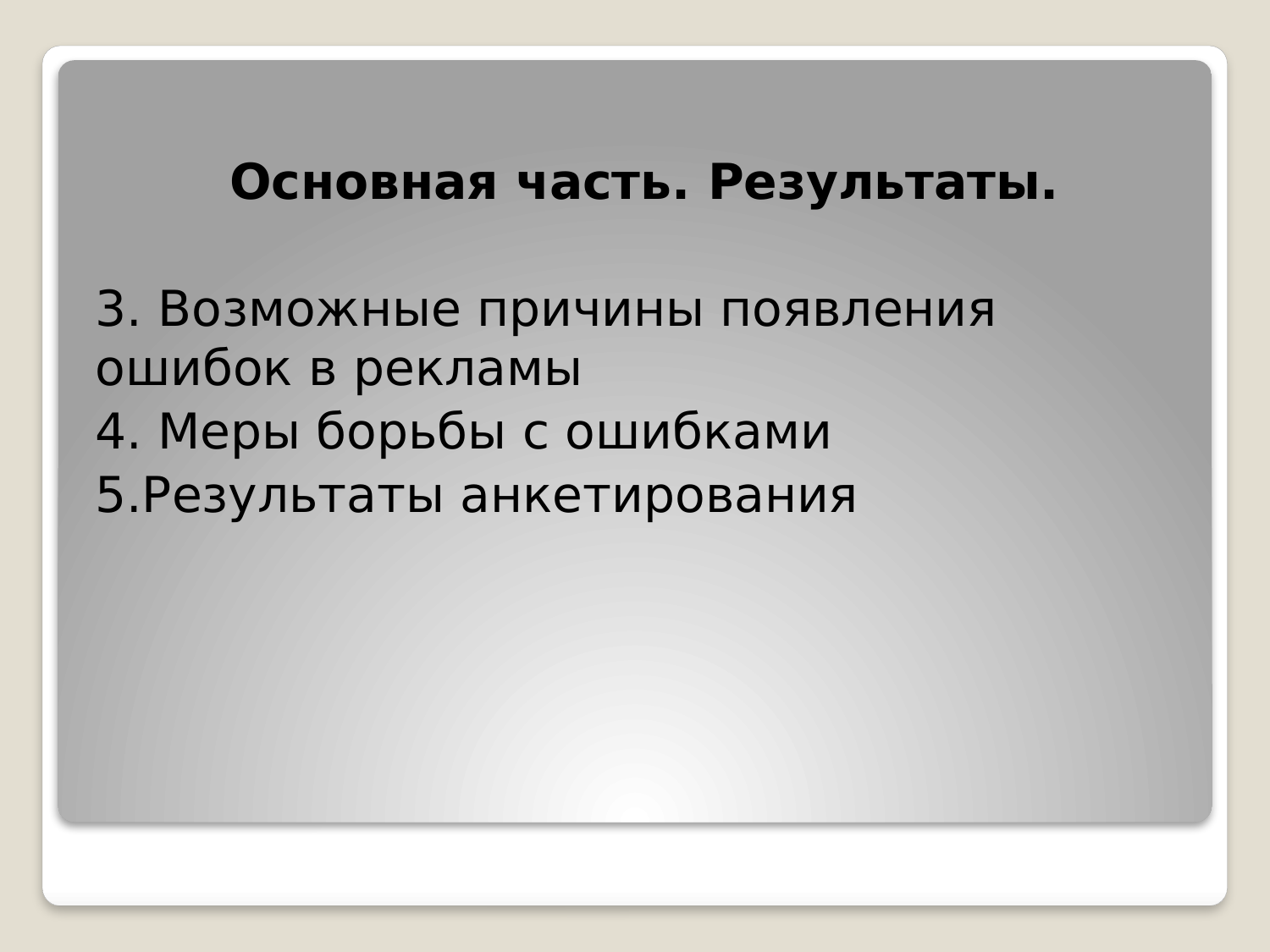

Основная часть. Результаты.

3. Возможные причины появления ошибок в рекламы
4. Меры борьбы с ошибками
5.Результаты анкетирования

#